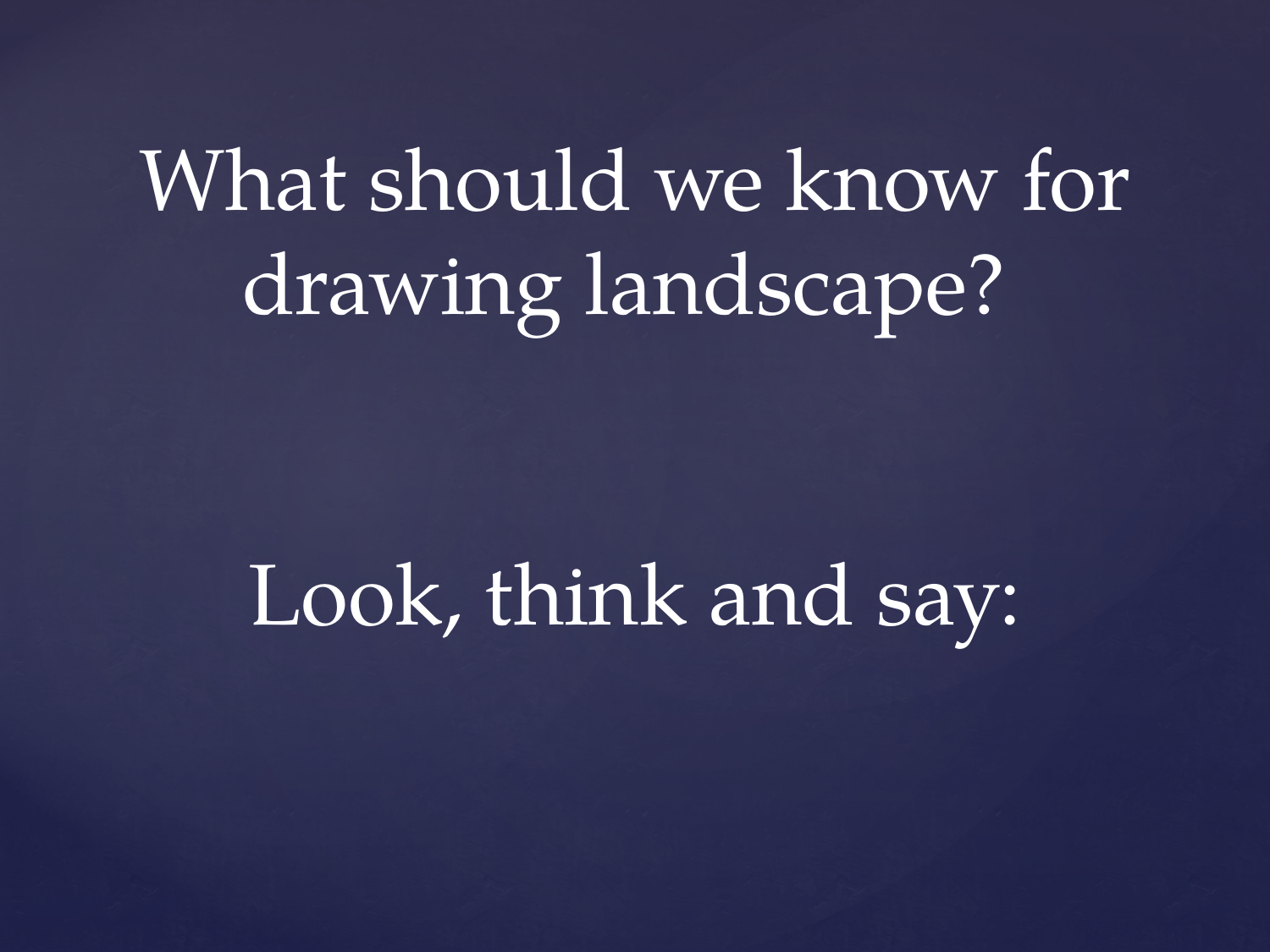

# What should we know for drawing landscape? Look, think and say: